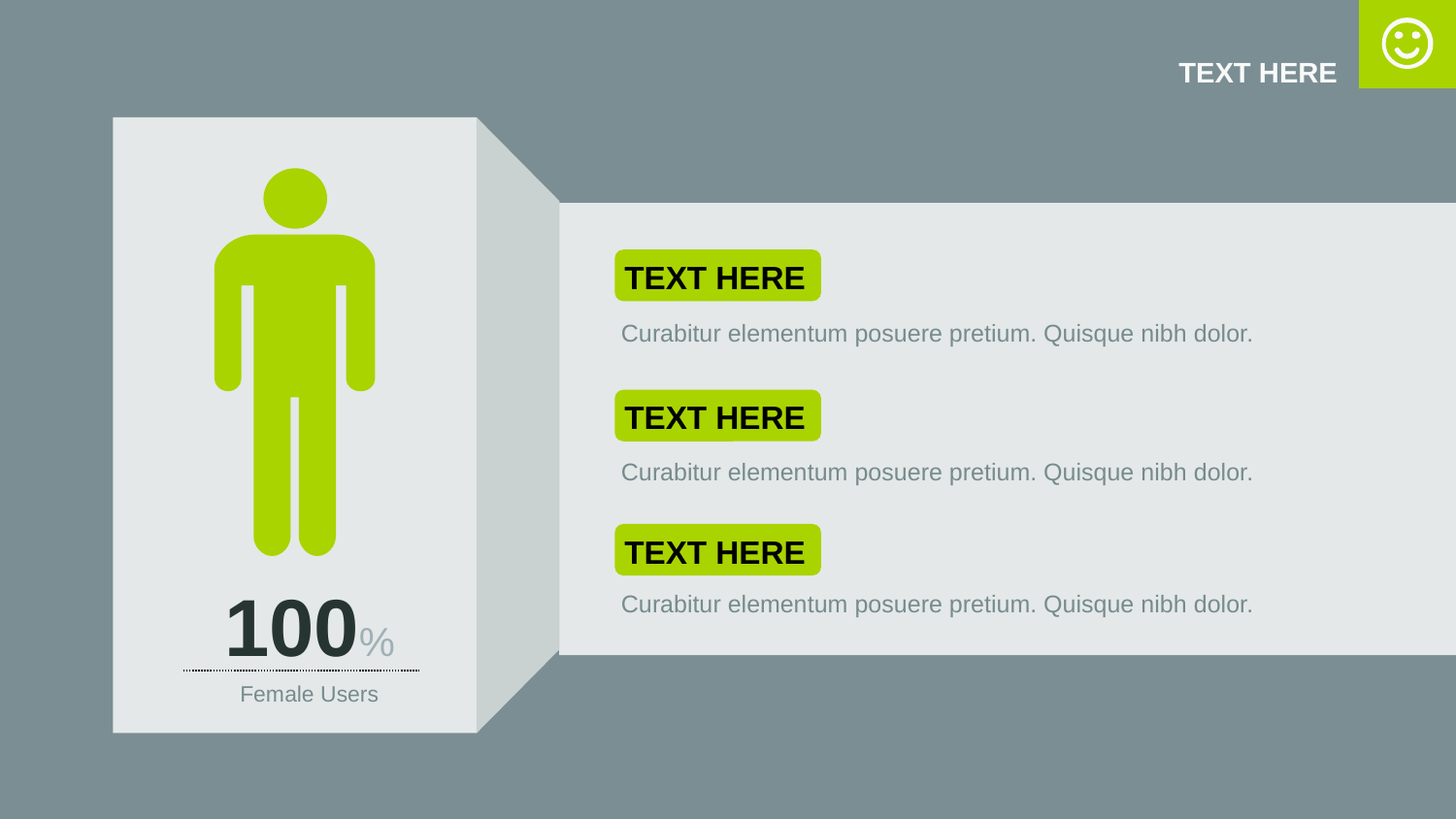

TEXT HERE

TEXT HERE
Curabitur elementum posuere pretium. Quisque nibh dolor.

TEXT HERE
Curabitur elementum posuere pretium. Quisque nibh dolor.

TEXT HERE
100%
Curabitur elementum posuere pretium. Quisque nibh dolor.
Female Users